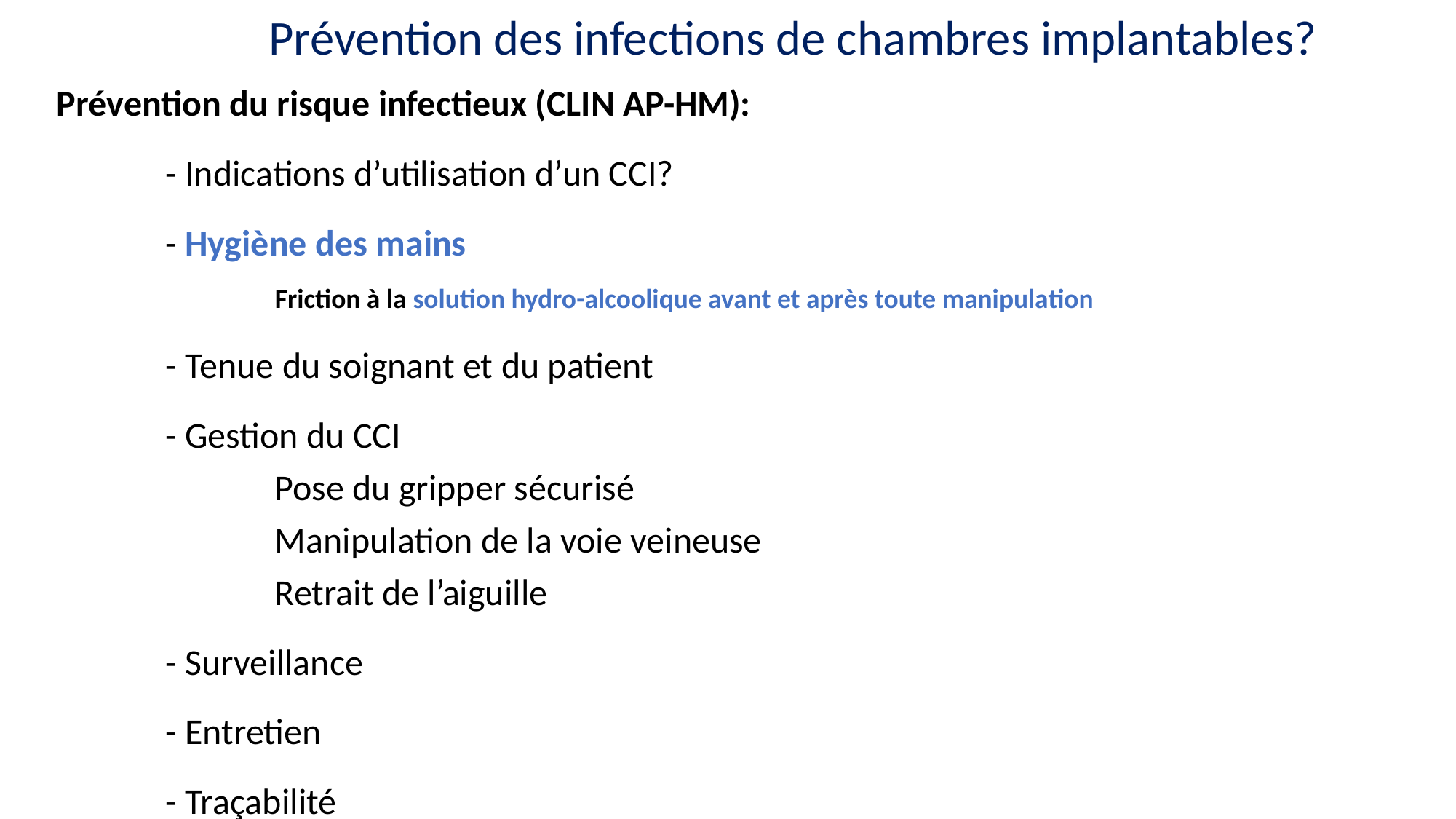

Prévention des infections de chambres implantables?
Prévention du risque infectieux (CLIN AP-HM):

	- Indications d’utilisation d’un CCI?

	- Hygiène des mains
		Friction à la solution hydro-alcoolique avant et après toute manipulation

	- Tenue du soignant et du patient

	- Gestion du CCI
		Pose du gripper sécurisé
		Manipulation de la voie veineuse
		Retrait de l’aiguille

	- Surveillance

	- Entretien

	- Traçabilité